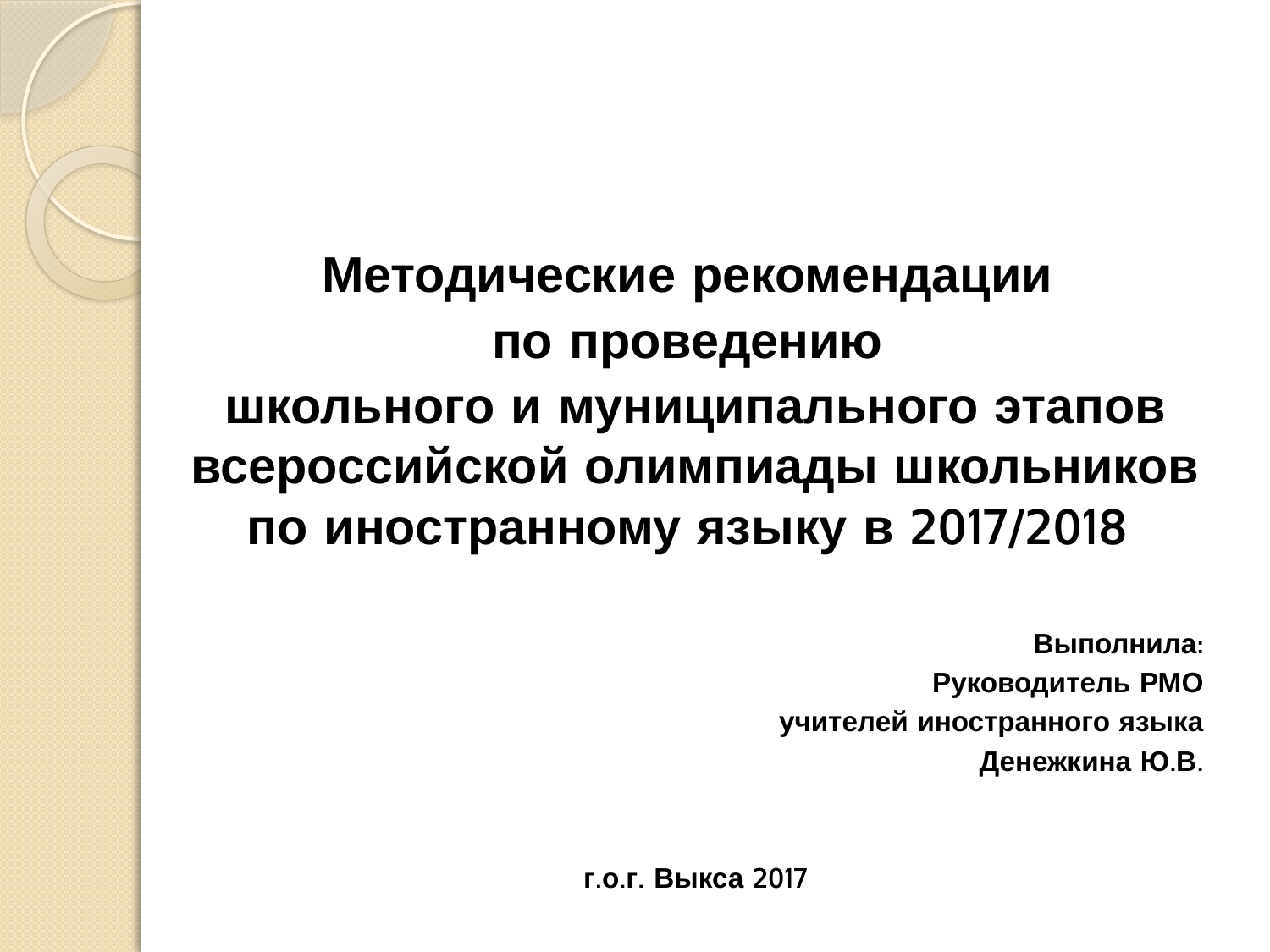

Методические рекомендации
по проведению
школьного и муниципального этапов всероссийской олимпиады школьников по иностранному языку в 2017/2018

Выполнила:
Руководитель РМО
 учителей иностранного языка
Денежкина Ю.В.

г.о.г. Выкса 2017